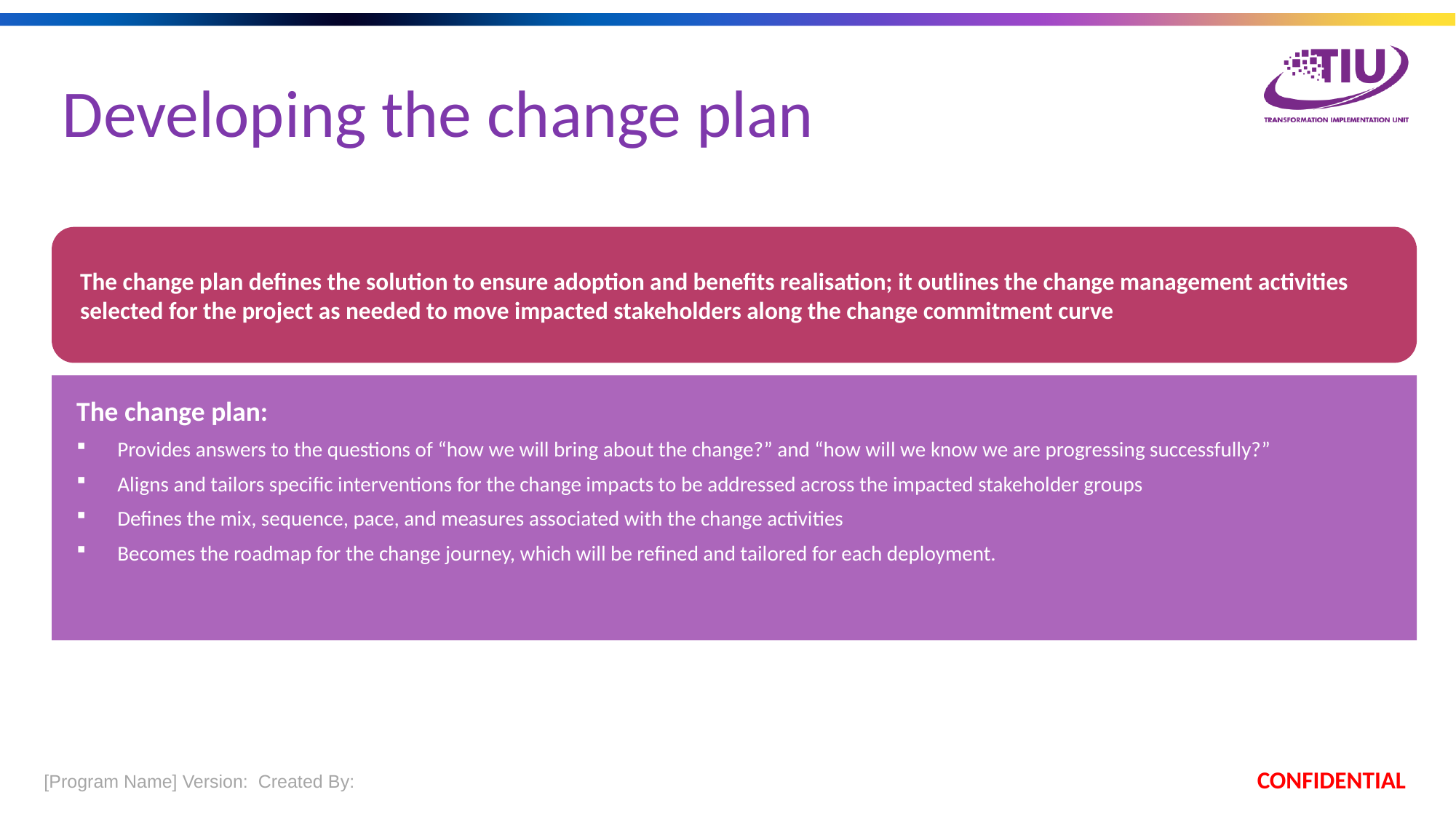

Developing the change plan
The change plan defines the solution to ensure adoption and benefits realisation; it outlines the change management activities selected for the project as needed to move impacted stakeholders along the change commitment curve

The change plan:
Provides answers to the questions of “how we will bring about the change?” and “how will we know we are progressing successfully?”
Aligns and tailors specific interventions for the change impacts to be addressed across the impacted stakeholder groups
Defines the mix, sequence, pace, and measures associated with the change activities
Becomes the roadmap for the change journey, which will be refined and tailored for each deployment.
 [Program Name] Version:  Created By:
CONFIDENTIAL